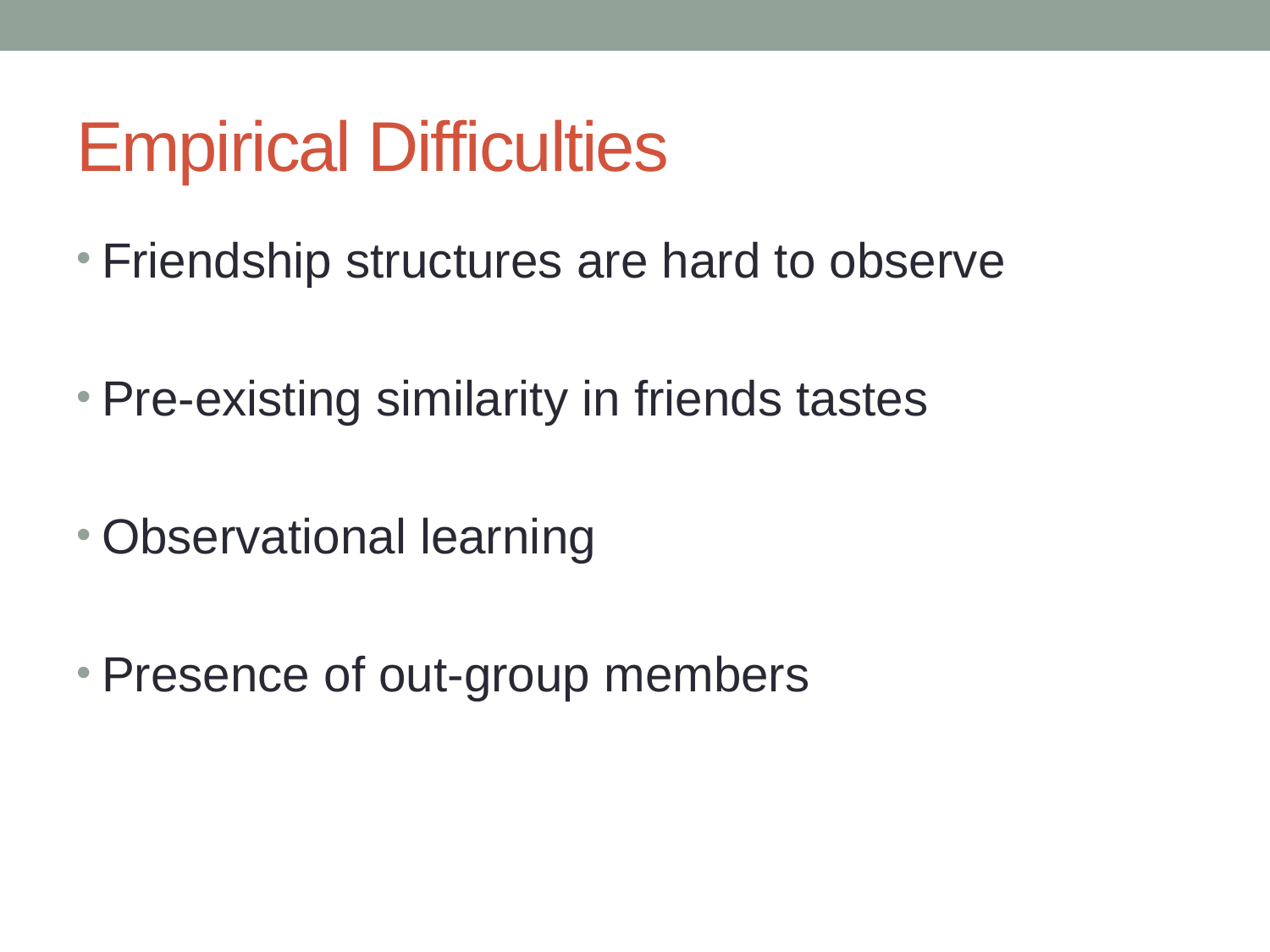

# Empirical Difficulties
Friendship structures are hard to observe

Pre-existing similarity in friends tastes

Observational learning

Presence of out-group members